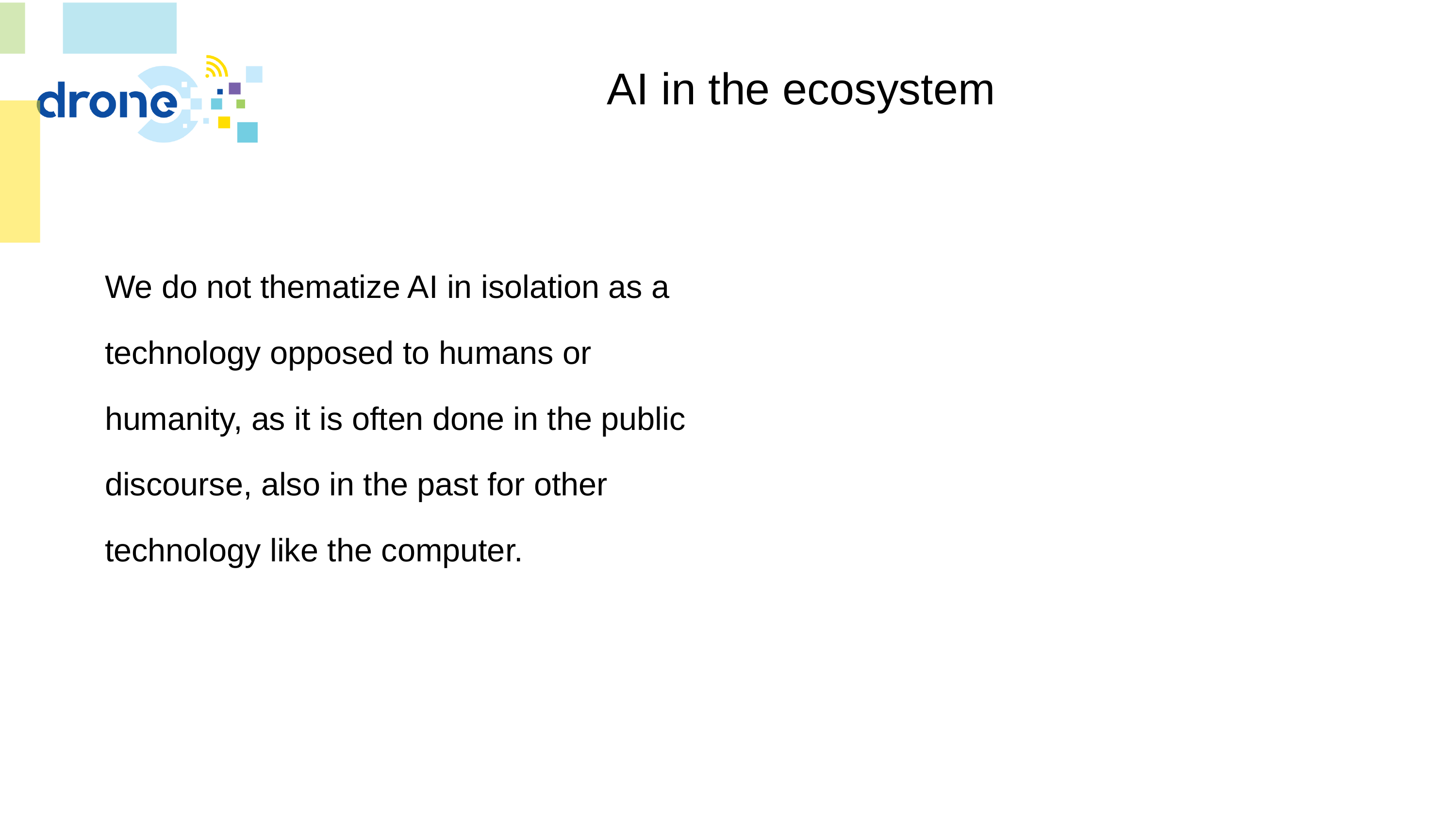

# AI in the ecosystem

We do not thematize AI in isolation as a technology opposed to humans or humanity, as it is often done in the public discourse, also in the past for other technology like the computer.